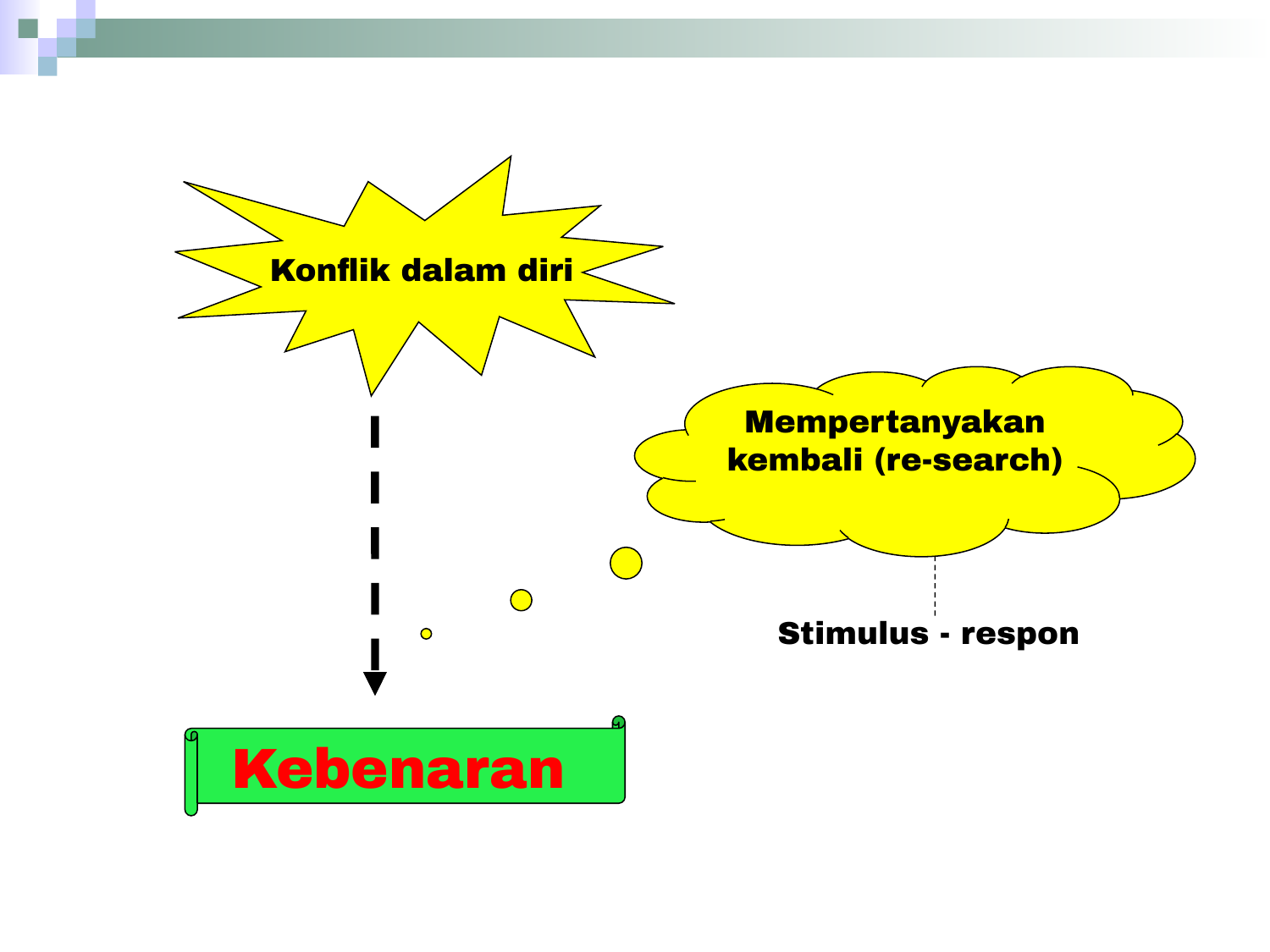

Konflik dalam diri
Mempertanyakan kembali (re-search)

Stimulus - respon
Kebenaran